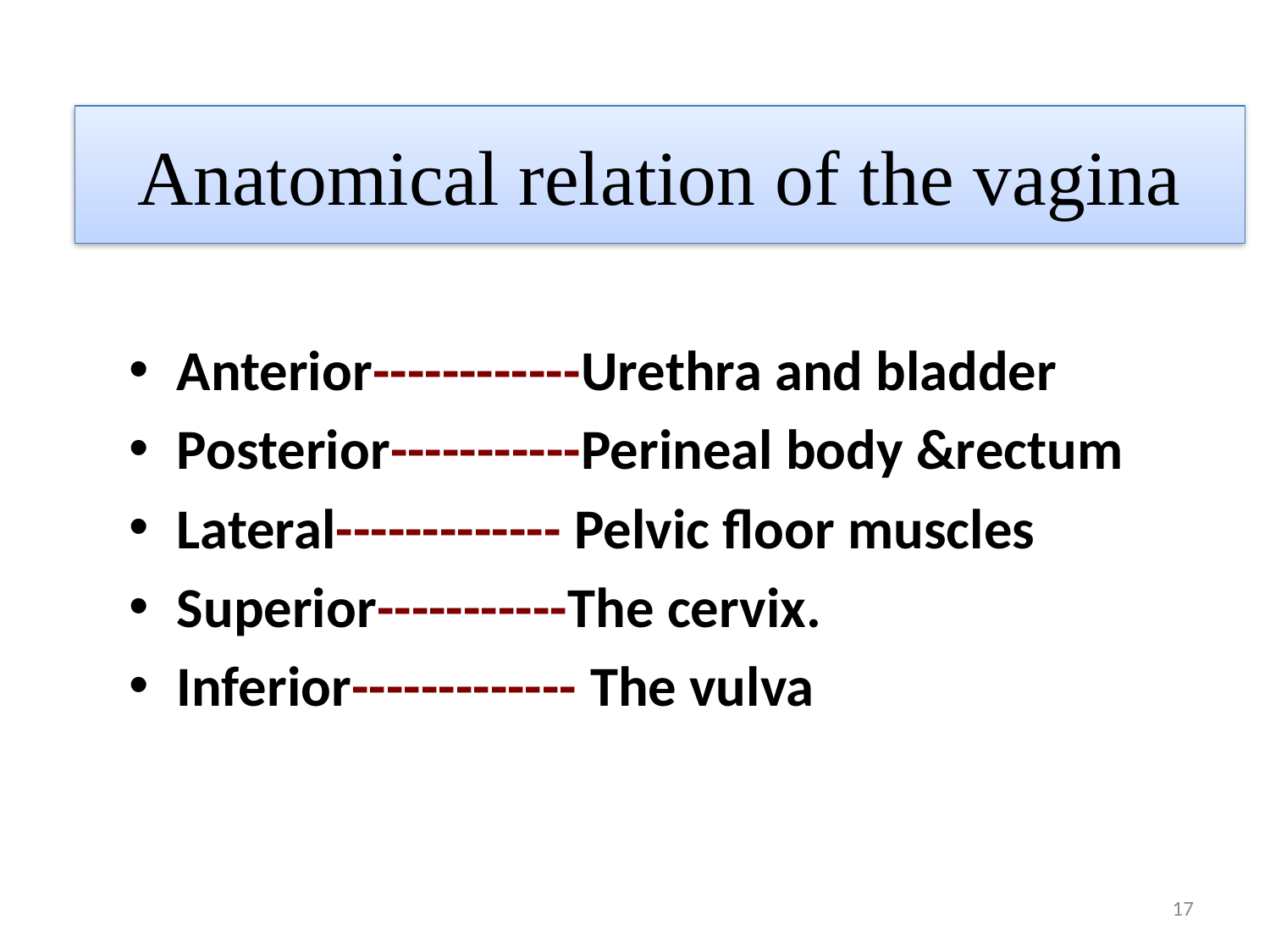

# Anatomical relation of the vagina
Anterior------------Urethra and bladder
Posterior-----------Perineal body &rectum
Lateral------------- Pelvic floor muscles
Superior-----------The cervix.
Inferior------------- The vulva
17